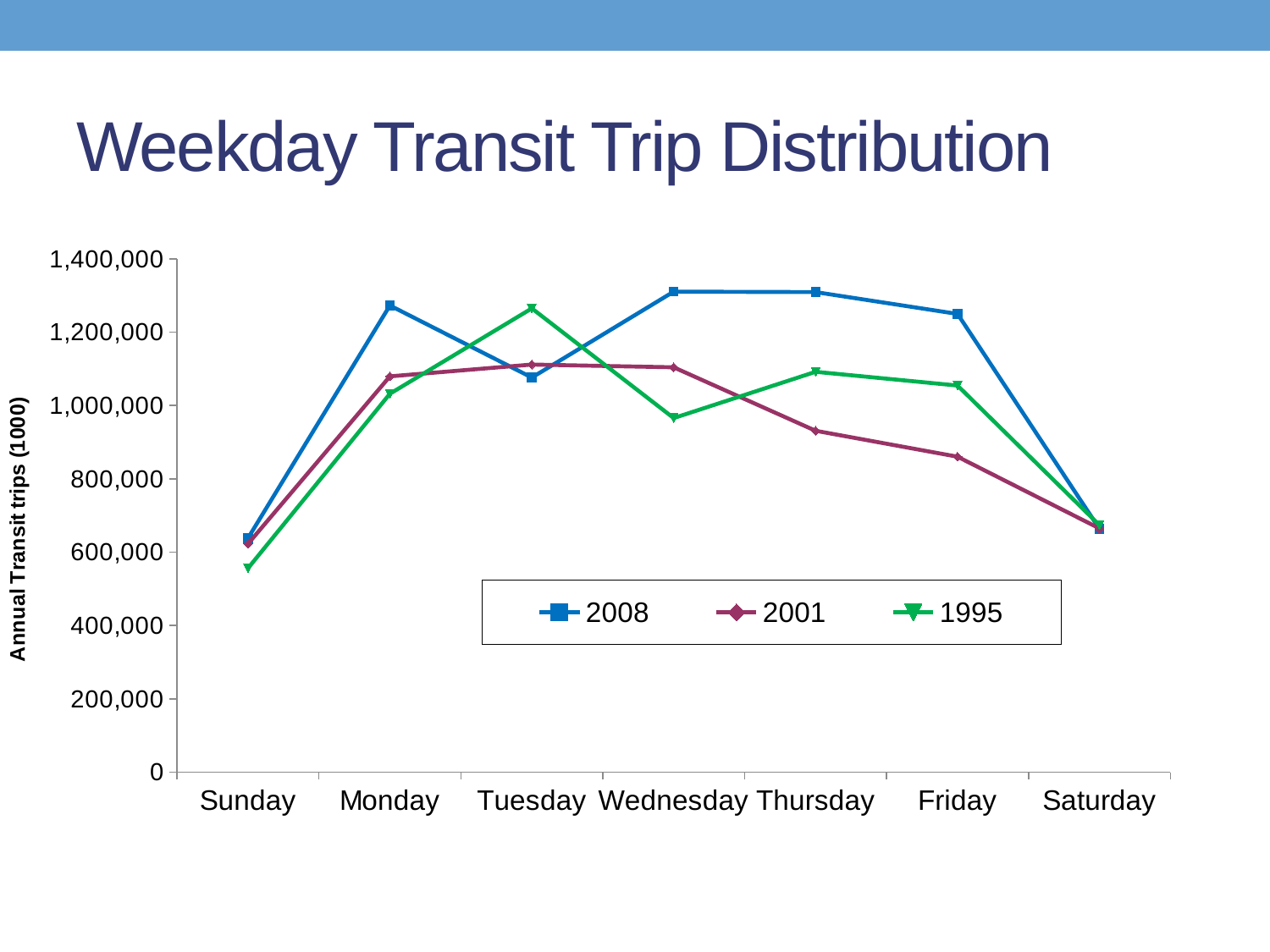

# Weekday Transit Trip Distribution

### Chart

| Category | 2008 | 2001 | 1995 |
|---|---|---|---|
| Sunday | 638176.11 | 622691.0 | 556210.0 |
| Monday | 1272591.3520000011 | 1079380.0 | 1031945.0 |
| Tuesday | 1076167.808 | 1111549.0 | 1264621.0 |
| Wednesday | 1310290.078 | 1103985.0 | 965644.0 |
| Thursday | 1309052.307 | 931000.0 | 1091780.0 |
| Friday | 1249470.6930000011 | 860389.0 | 1054280.0 |
| Saturday | 663795.807 | 664820.0 | 673860.0 |